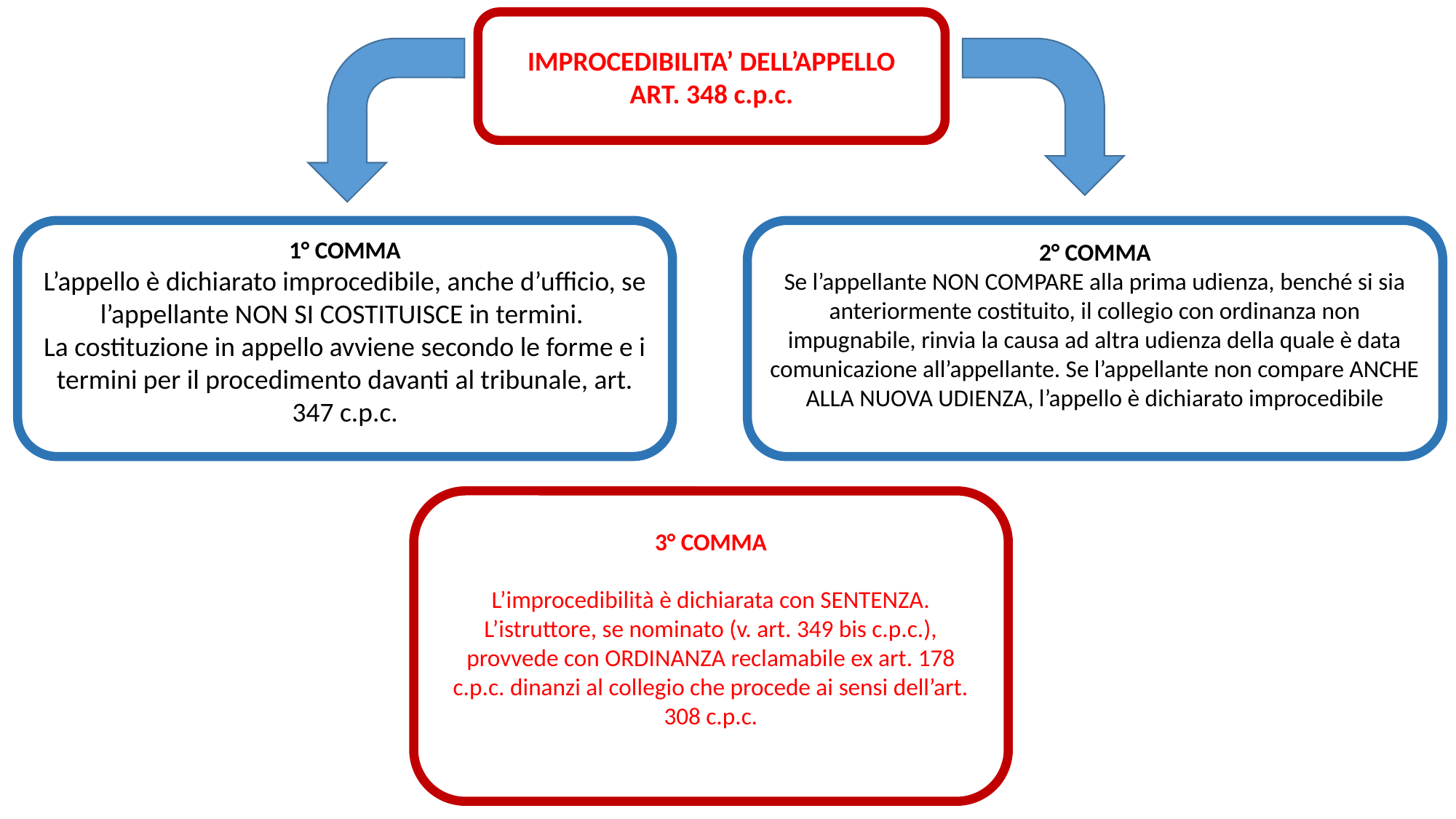

IMPROCEDIBILITA’ DELL’APPELLO
ART. 348 c.p.c.

1° COMMA
L’appello è dichiarato improcedibile, anche d’ufficio, se l’appellante NON SI COSTITUISCE in termini.
La costituzione in appello avviene secondo le forme e i termini per il procedimento davanti al tribunale, art. 347 c.p.c.

2° COMMA
Se l’appellante NON COMPARE alla prima udienza, benché si sia anteriormente costituito, il collegio con ordinanza non impugnabile, rinvia la causa ad altra udienza della quale è data comunicazione all’appellante. Se l’appellante non compare ANCHE ALLA NUOVA UDIENZA, l’appello è dichiarato improcedibile

3° COMMA

L’improcedibilità è dichiarata con SENTENZA.
L’istruttore, se nominato (v. art. 349 bis c.p.c.), provvede con ORDINANZA reclamabile ex art. 178 c.p.c. dinanzi al collegio che procede ai sensi dell’art. 308 c.p.c.